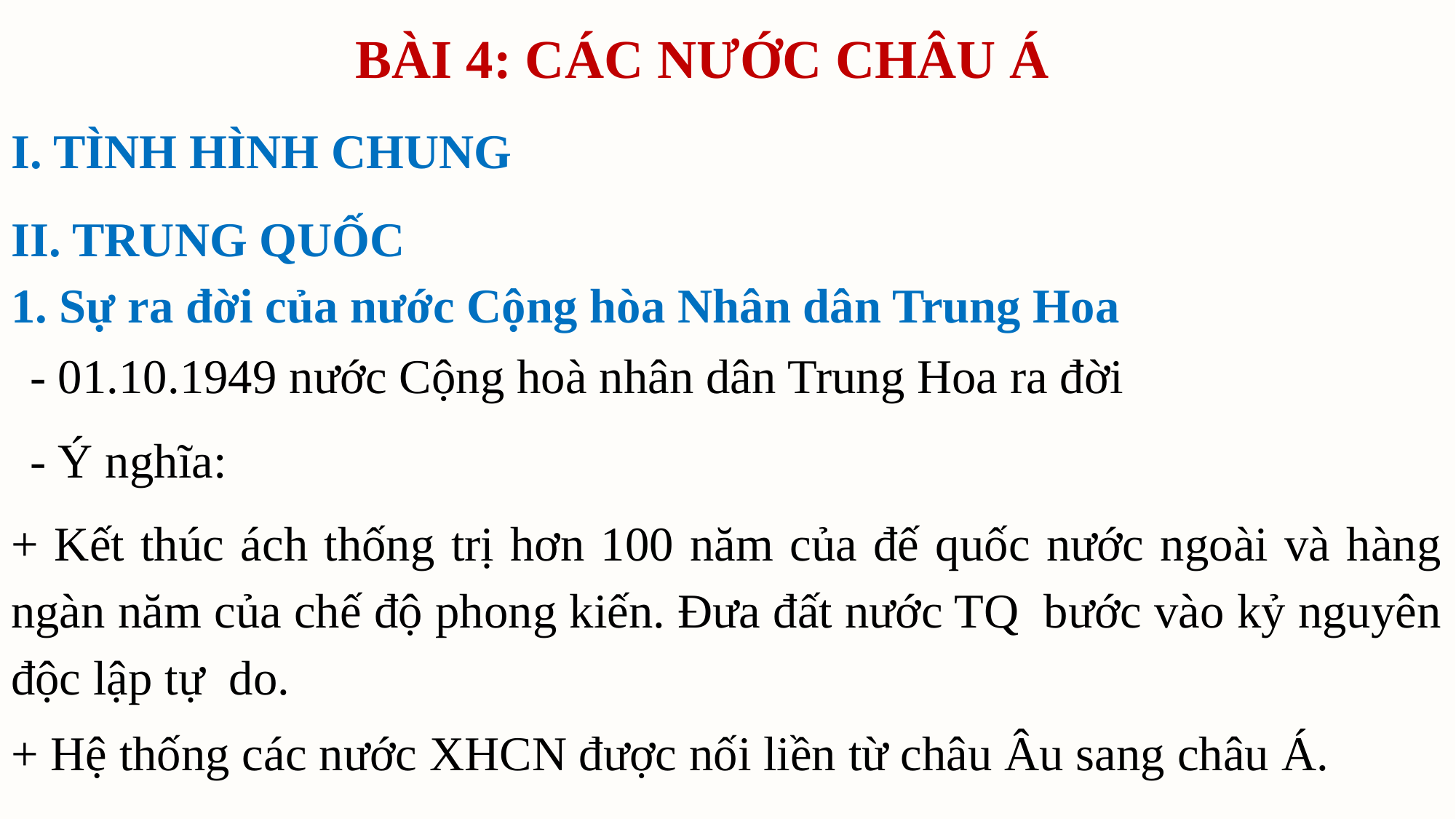

BÀI 4: CÁC NƯỚC CHÂU Á
I. TÌNH HÌNH CHUNG
II. TRUNG QUỐC
1. Sự ra đời của nước Cộng hòa Nhân dân Trung Hoa
- 01.10.1949 nước Cộng hoà nhân dân Trung Hoa ra đời
- Ý nghĩa:
+ Kết thúc ách thống trị hơn 100 năm của đế quốc nước ngoài và hàng ngàn năm của chế độ phong kiến. Đưa đất nước TQ  bước vào kỷ nguyên độc lập tự  do.
+ Hệ thống các nước XHCN được nối liền từ châu Âu sang châu Á.